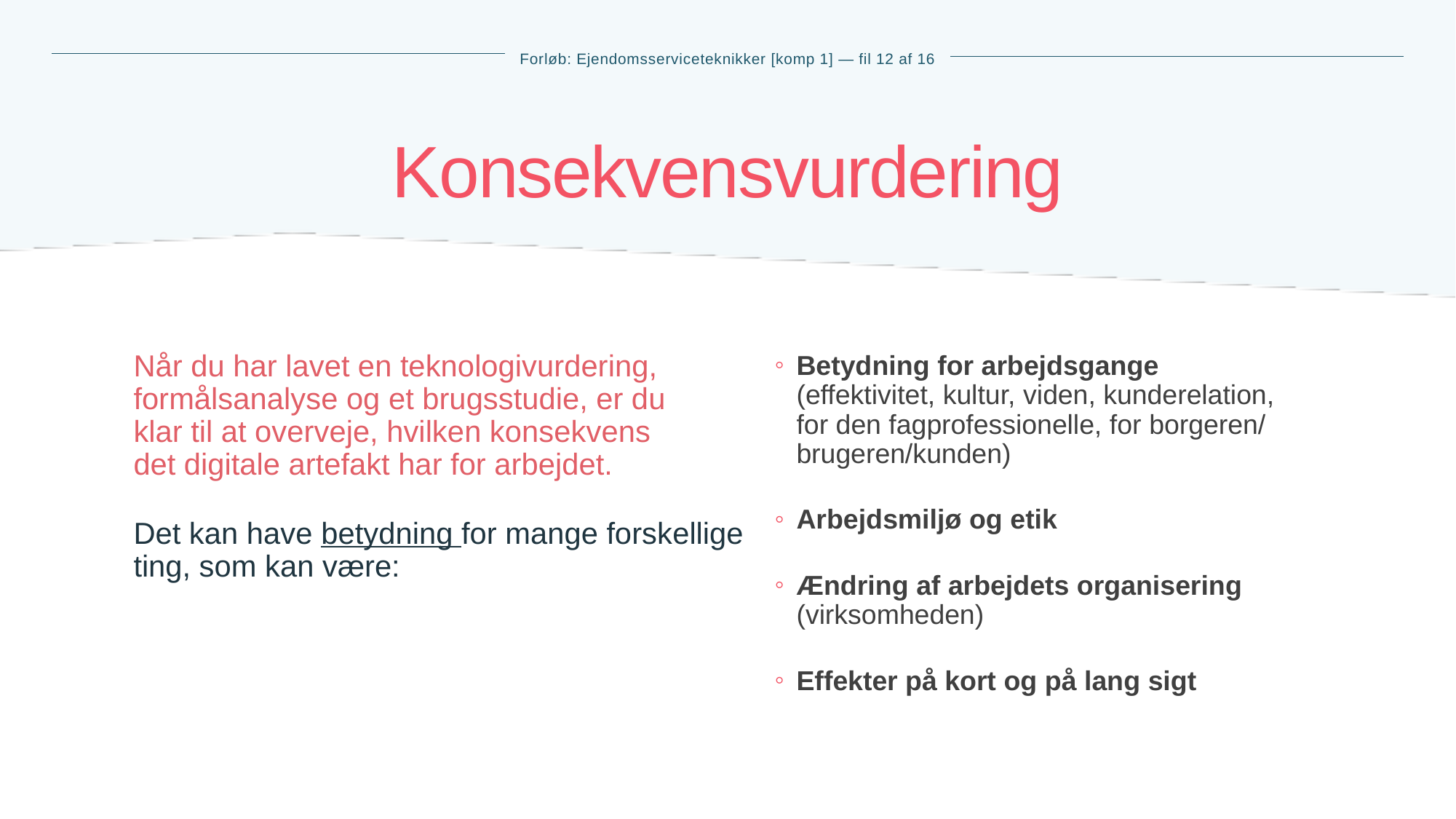

Konsekvensvurdering
Når du har lavet en teknologivurdering, formålsanalyse og et brugsstudie, er du
klar til at overveje, hvilken konsekvens
det digitale artefakt har for arbejdet.
Det kan have betydning for mange forskellige ting, som kan være:
Betydning for arbejdsgange
(effektivitet, kultur, viden, kunderelation,
for den fagprofessionelle, for borgeren/
brugeren/kunden)
Arbejdsmiljø og etik
Ændring af arbejdets organisering (virksomheden)
Effekter på kort og på lang sigt